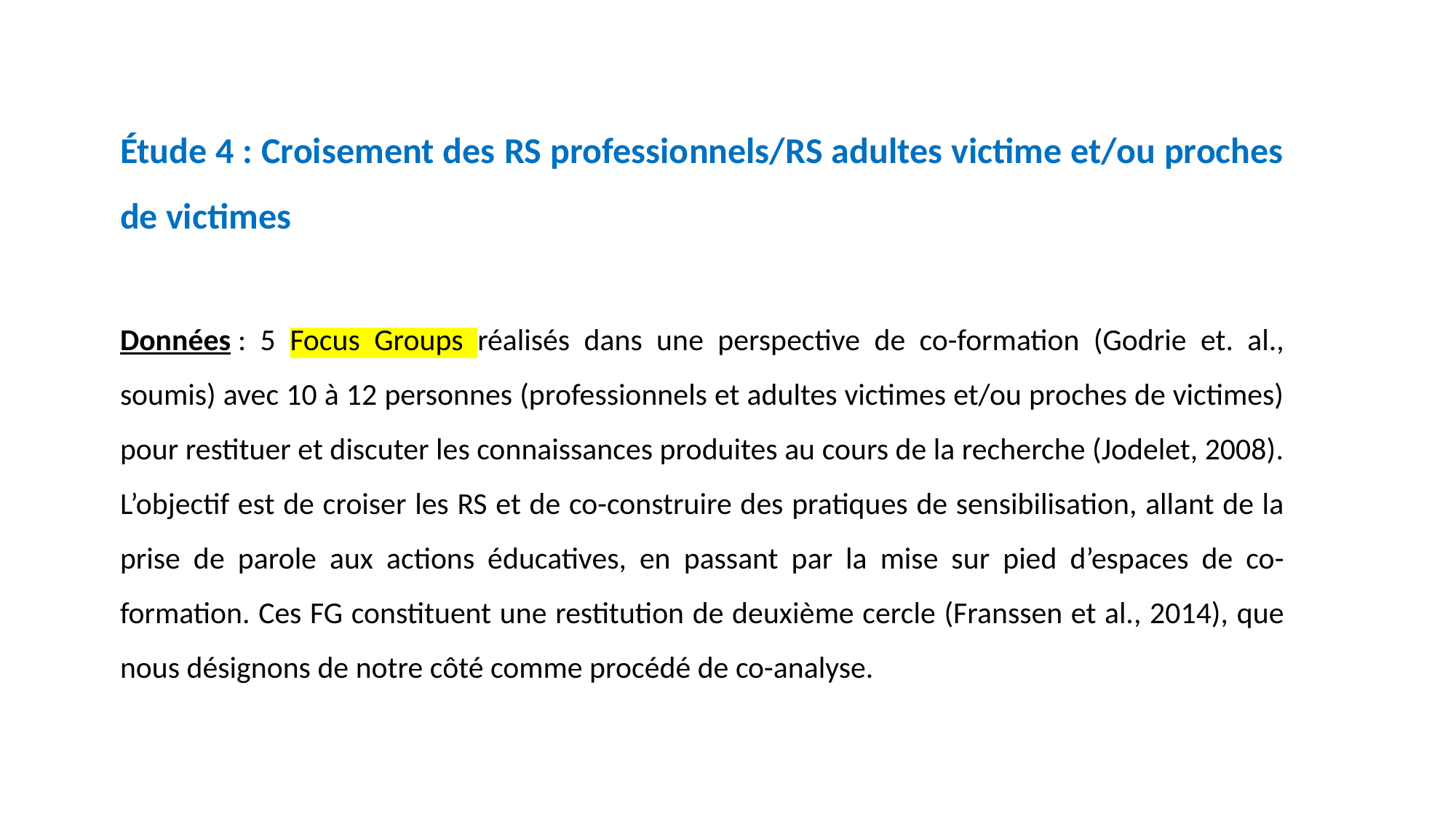

Étude 4 : Croisement des RS professionnels/RS adultes victime et/ou proches de victimes

Données : 5 Focus Groups réalisés dans une perspective de co-formation (Godrie et. al., soumis) avec 10 à 12 personnes (professionnels et adultes victimes et/ou proches de victimes) pour restituer et discuter les connaissances produites au cours de la recherche (Jodelet, 2008). L’objectif est de croiser les RS et de co-construire des pratiques de sensibilisation, allant de la prise de parole aux actions éducatives, en passant par la mise sur pied d’espaces de co-formation. Ces FG constituent une restitution de deuxième cercle (Franssen et al., 2014), que nous désignons de notre côté comme procédé de co-analyse.